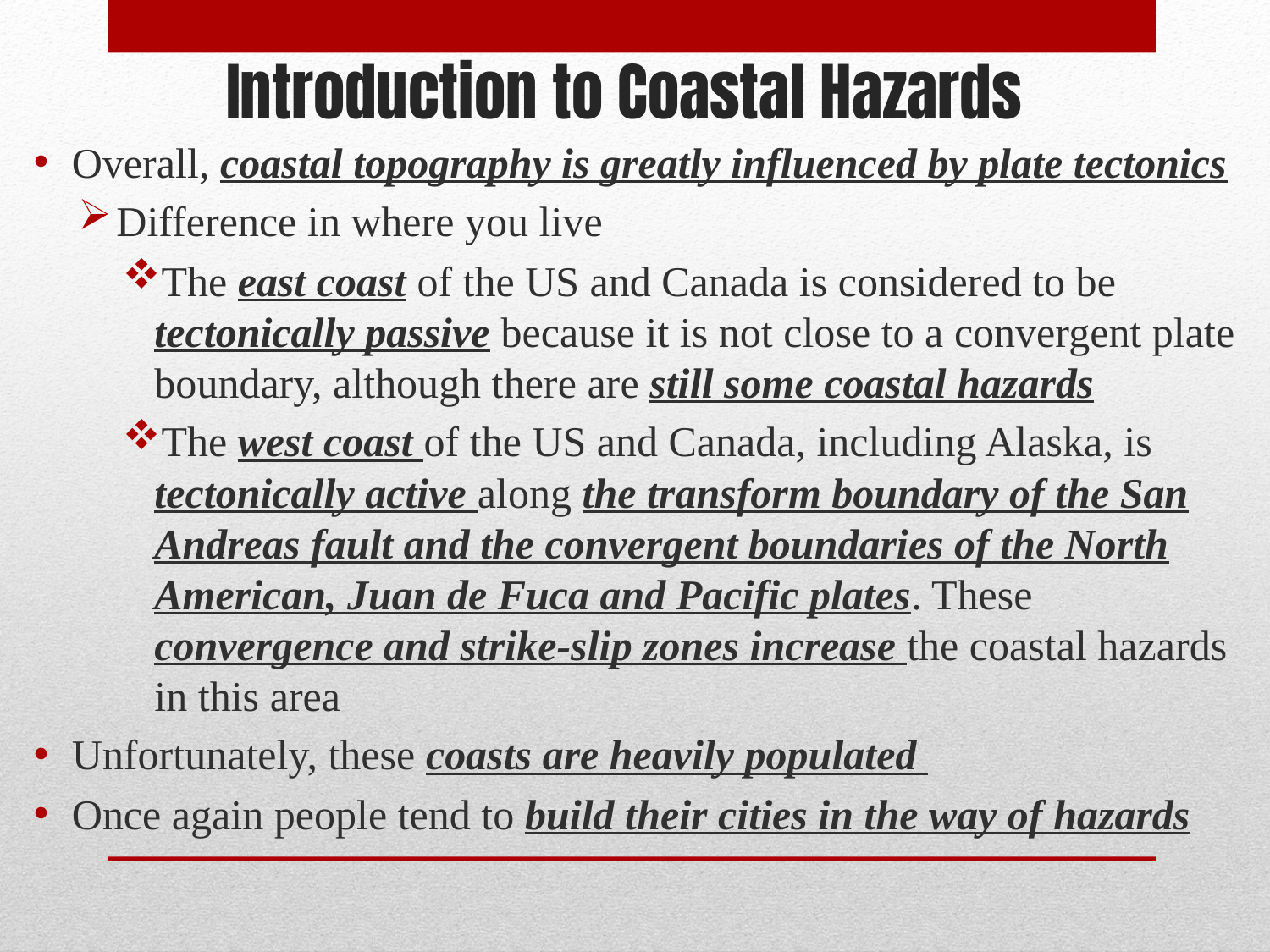

Introduction to Coastal Hazards
Overall, coastal topography is greatly influenced by plate tectonics
Difference in where you live
The east coast of the US and Canada is considered to be tectonically passive because it is not close to a convergent plate boundary, although there are still some coastal hazards
The west coast of the US and Canada, including Alaska, is tectonically active along the transform boundary of the San Andreas fault and the convergent boundaries of the North American, Juan de Fuca and Pacific plates. These convergence and strike-slip zones increase the coastal hazards in this area
Unfortunately, these coasts are heavily populated
Once again people tend to build their cities in the way of hazards